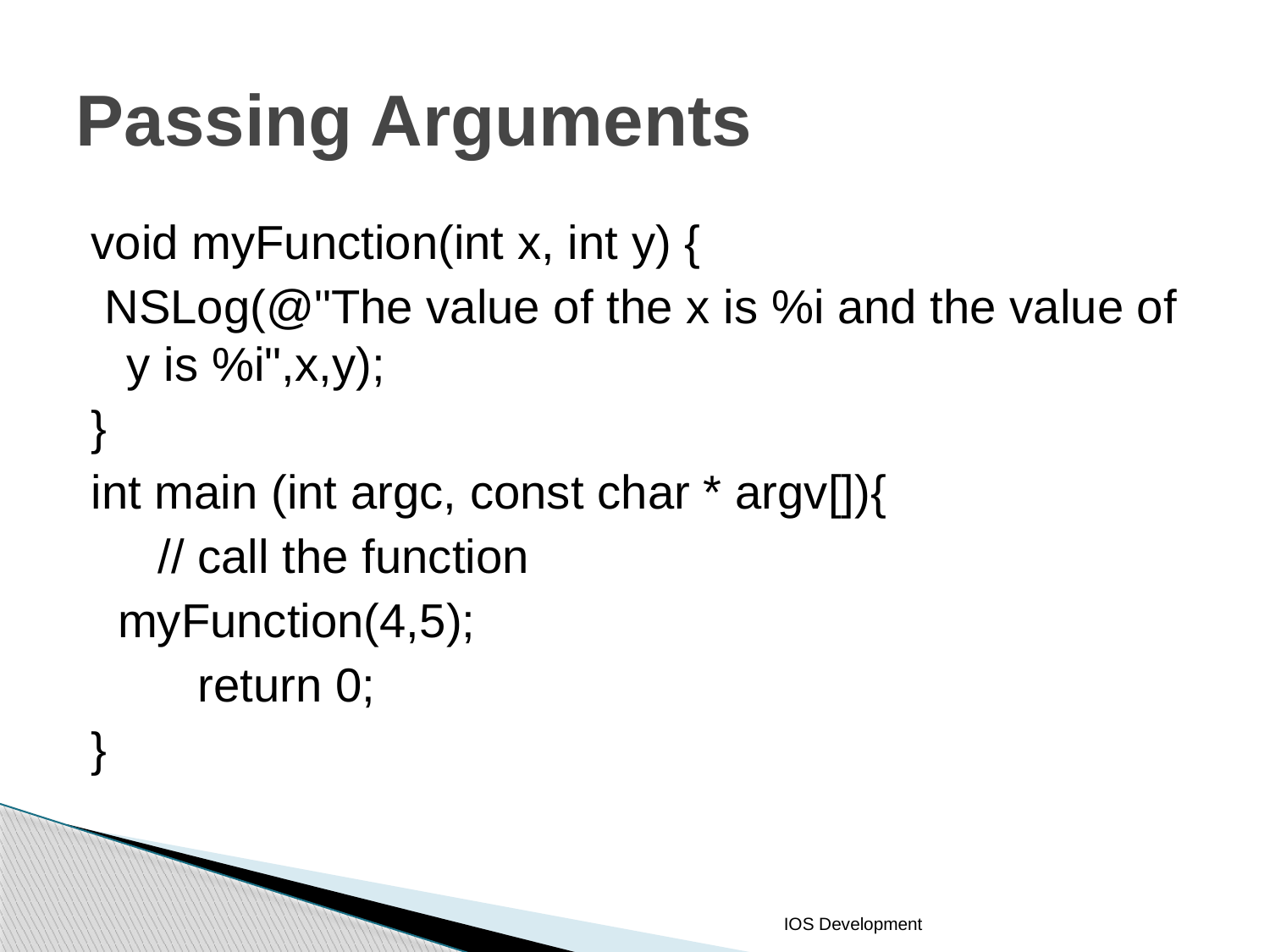

# Passing Arguments
void myFunction(int x, int y) {
 NSLog(@"The value of the x is %i and the value of y is %i",x,y);
}
int main (int argc, const char * argv[]){
     // call the function
  myFunction(4,5);
        return 0;
}
IOS Development